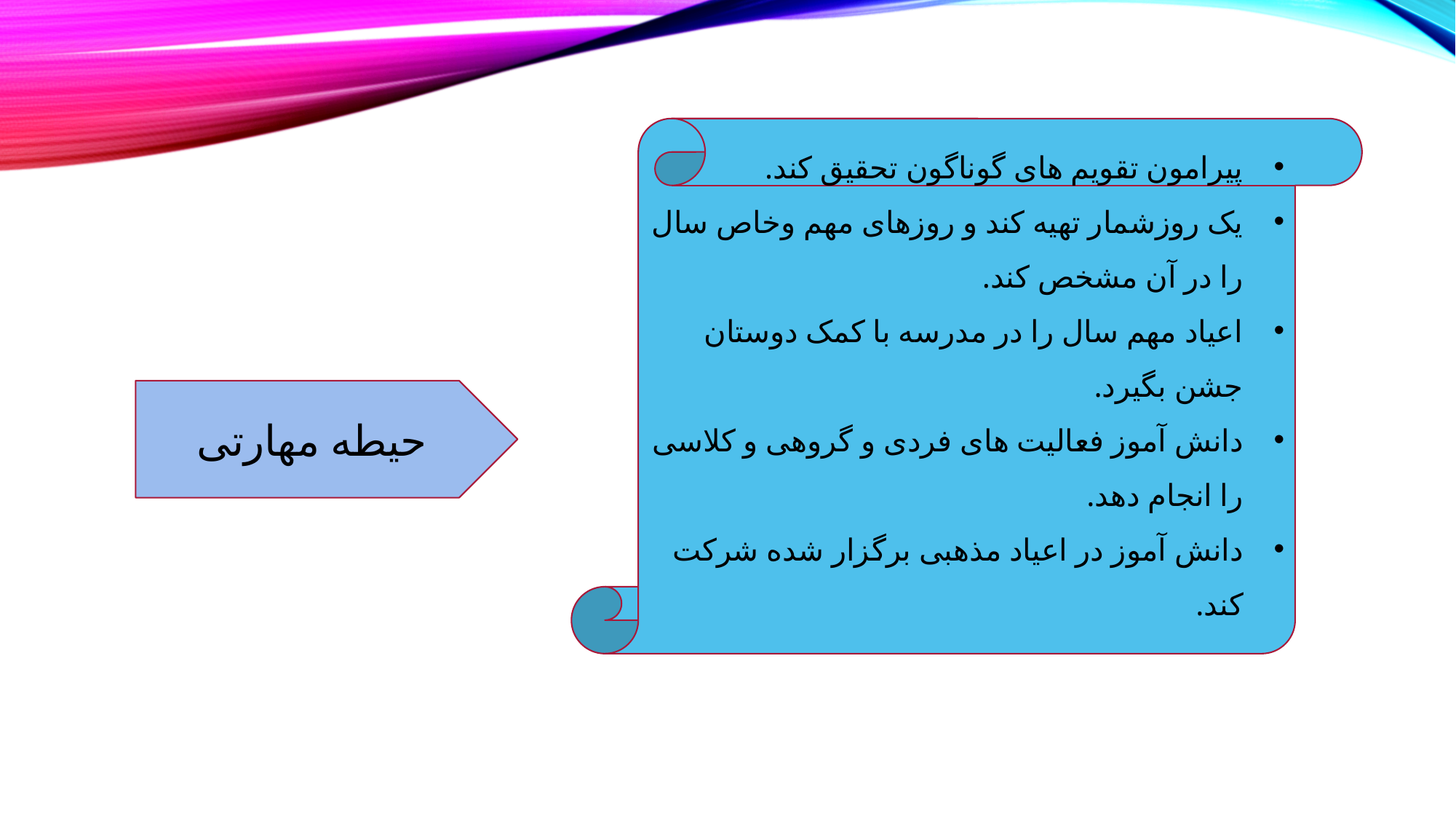

پیرامون تقویم های گوناگون تحقیق کند.
یک روزشمار تهیه کند و روزهای مهم وخاص سال را در آن مشخص کند.
اعیاد مهم سال را در مدرسه با کمک دوستان جشن بگیرد.
دانش آموز فعالیت های فردی و گروهی و کلاسی را انجام دهد.
دانش آموز در اعیاد مذهبی برگزار شده شرکت کند.

حیطه مهارتی